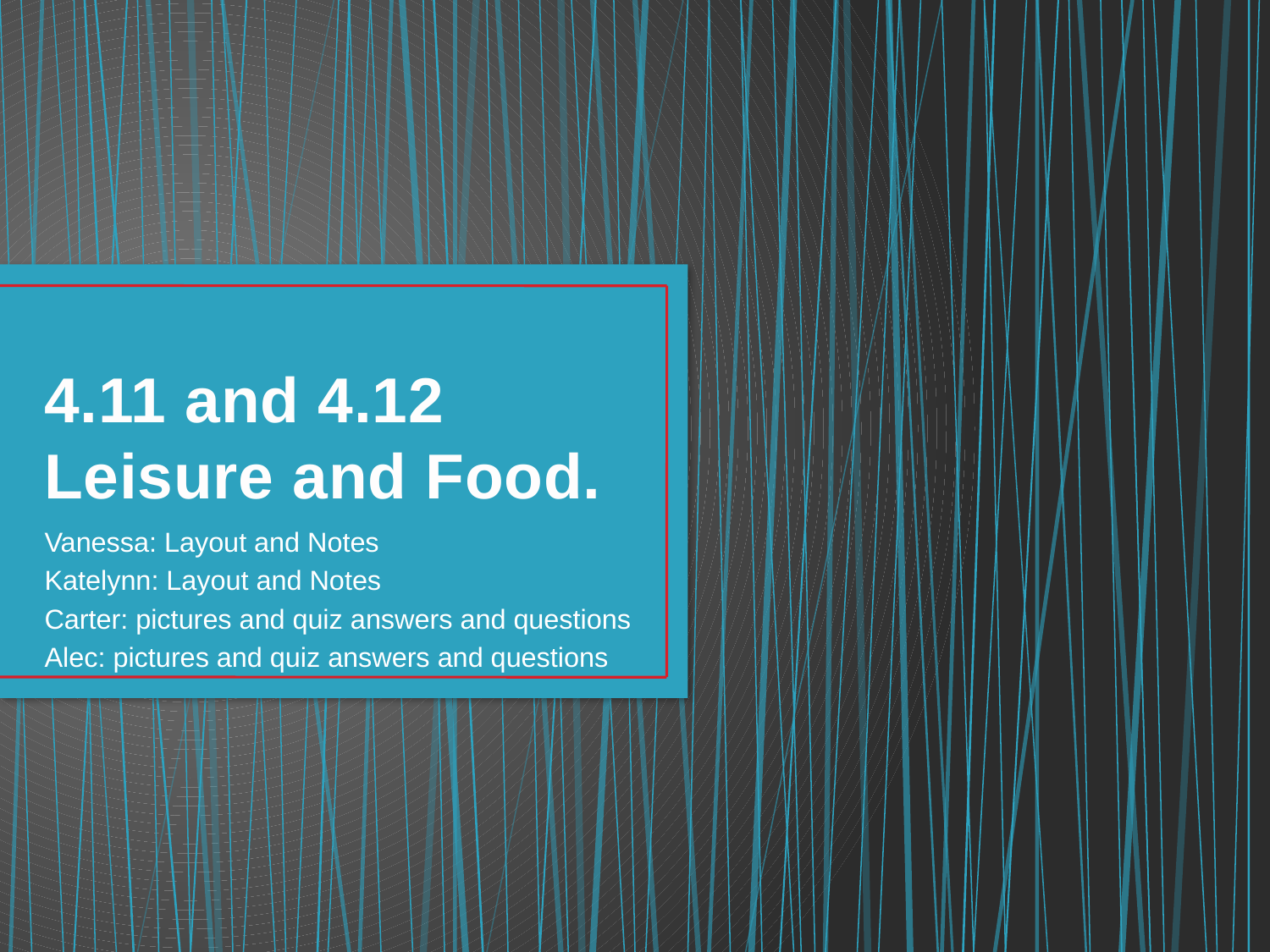

# 4.11 and 4.12 Leisure and Food.
Vanessa: Layout and Notes
Katelynn: Layout and Notes
Carter: pictures and quiz answers and questions
Alec: pictures and quiz answers and questions